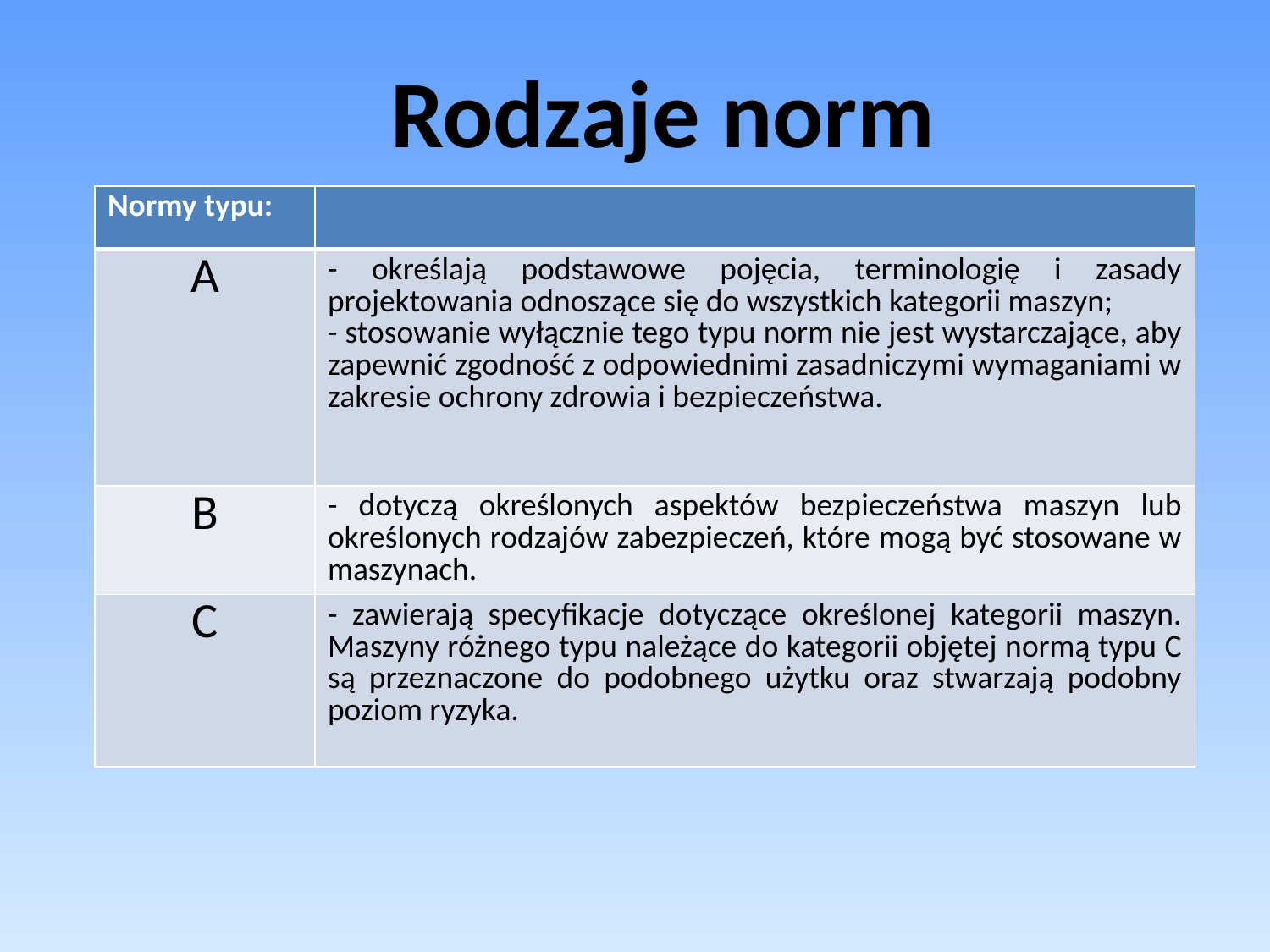

Rodzaje norm
| Normy typu: |  |
| --- | --- |
| A | - określają podstawowe pojęcia, terminologię i zasady projektowania odnoszące się do wszystkich kategorii maszyn; - stosowanie wyłącznie tego typu norm nie jest wystarczające, aby zapewnić zgodność z odpowiednimi zasadniczymi wymaganiami w zakresie ochrony zdrowia i bezpieczeństwa. |
| B | - dotyczą określonych aspektów bezpieczeństwa maszyn lub określonych rodzajów zabezpieczeń, które mogą być stosowane w maszynach. |
| C | - zawierają specyfikacje dotyczące określonej kategorii maszyn. Maszyny różnego typu należące do kategorii objętej normą typu C są przeznaczone do podobnego użytku oraz stwarzają podobny poziom ryzyka. |